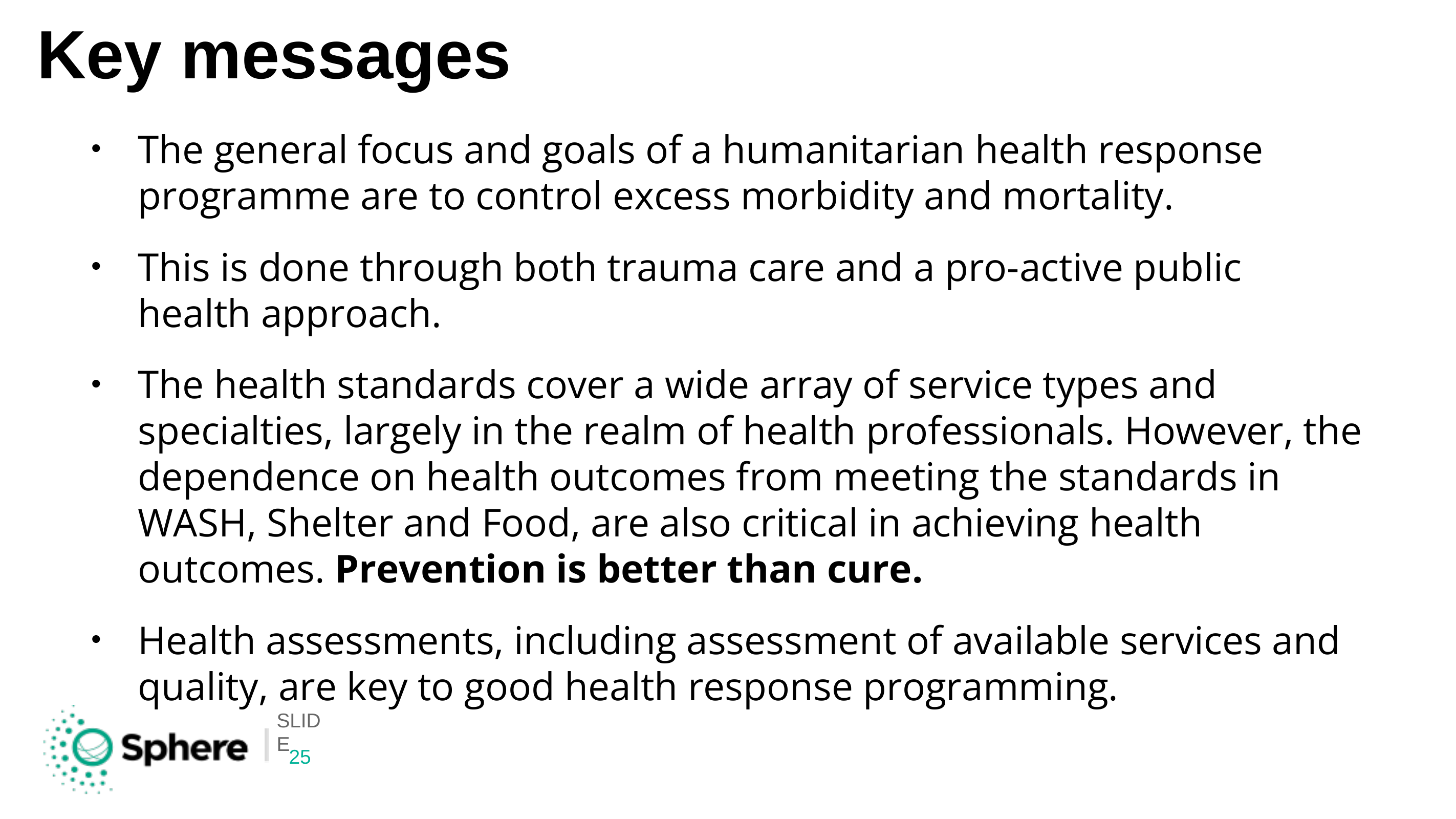

# Key messages
The general focus and goals of a humanitarian health response programme are to control excess morbidity and mortality.
This is done through both trauma care and a pro-active public health approach.
The health standards cover a wide array of service types and specialties, largely in the realm of health professionals. However, the dependence on health outcomes from meeting the standards in WASH, Shelter and Food, are also critical in achieving health outcomes. Prevention is better than cure.
Health assessments, including assessment of available services and quality, are key to good health response programming.
25